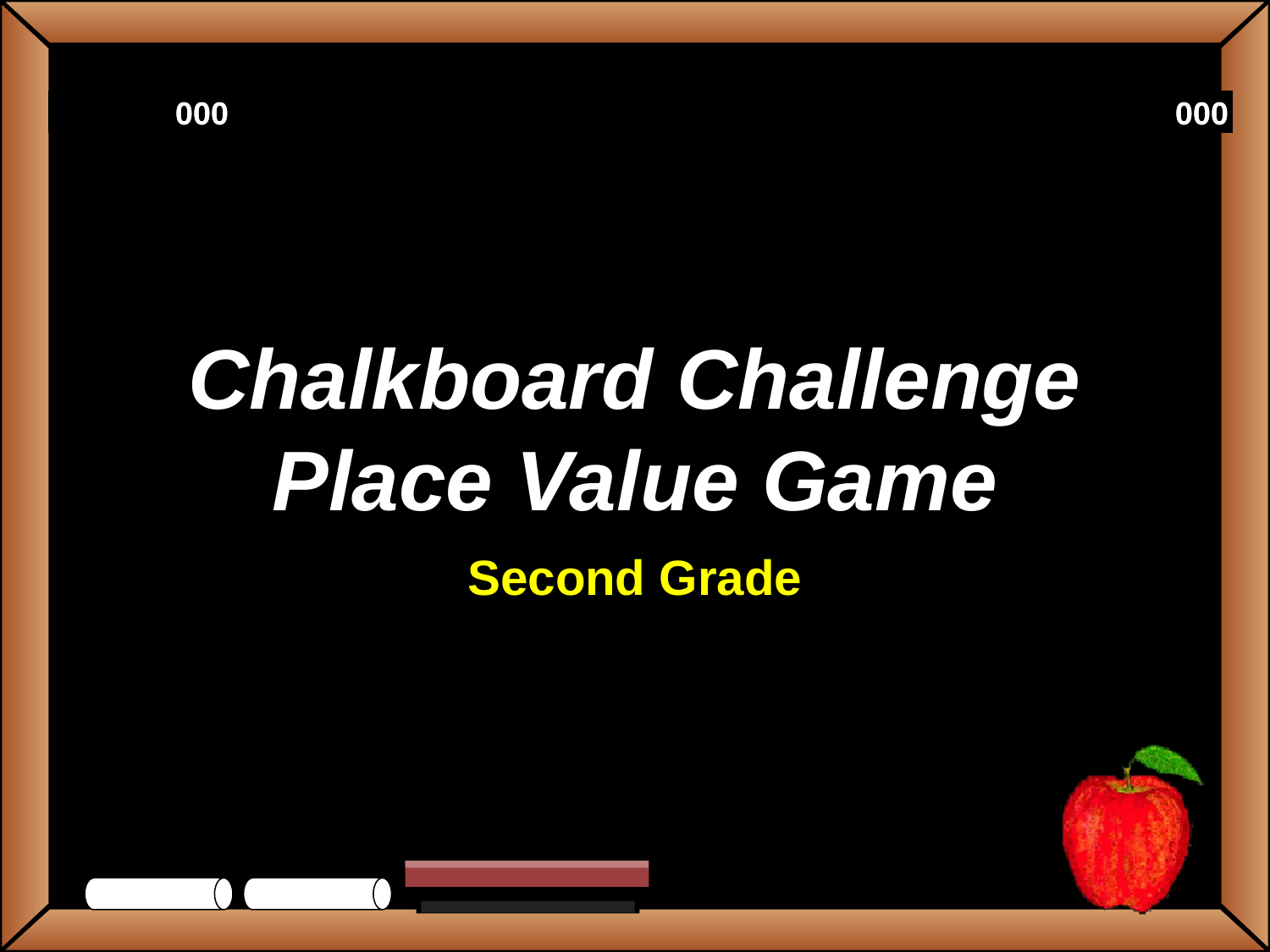

# Chalkboard Challenge Place Value Game
Second Grade